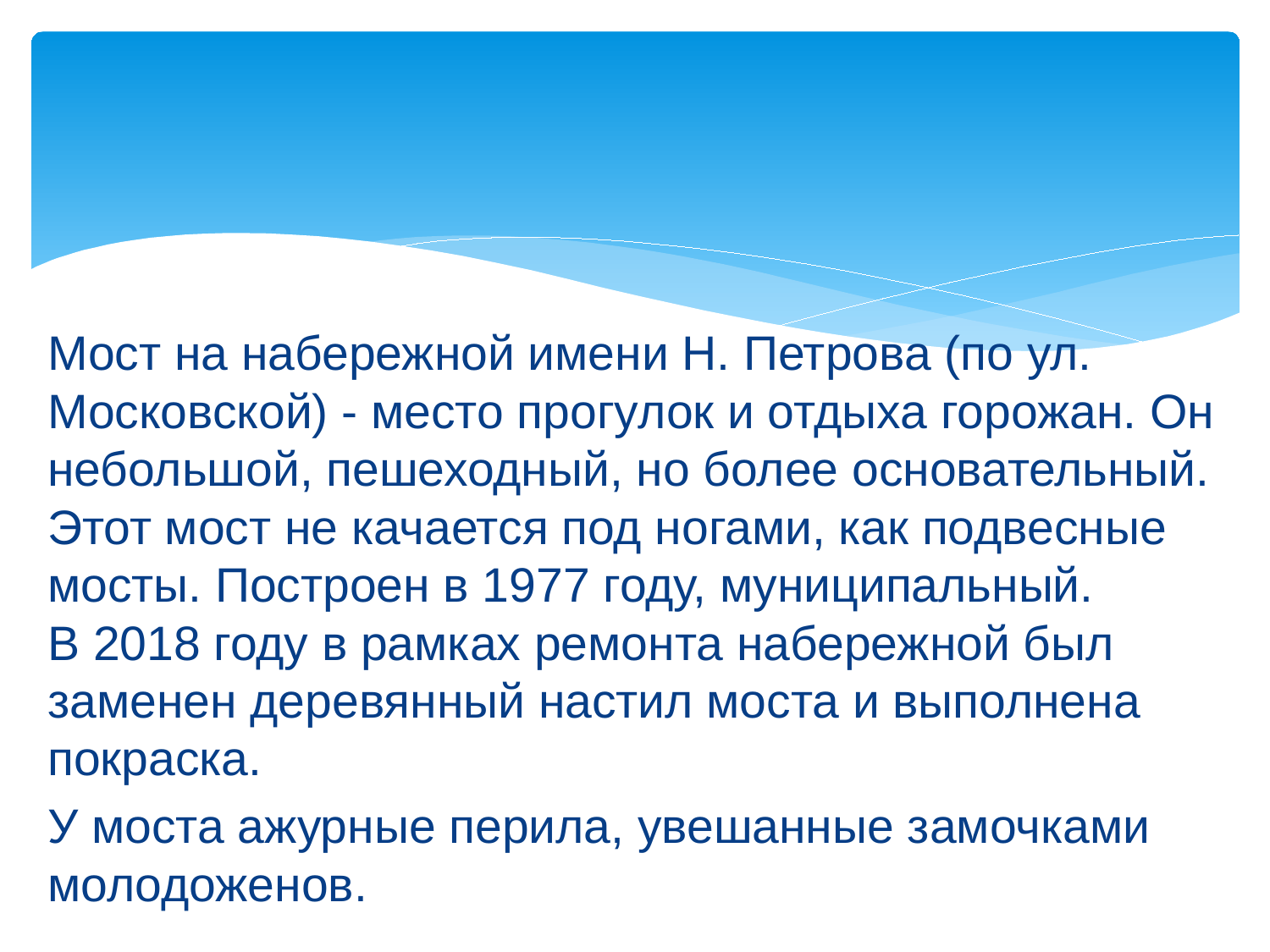

Мост на набережной имени Н. Петрова (по ул. Московской) - место прогулок и отдыха горожан. Он небольшой, пешеходный, но более основательный. Этот мост не качается под ногами, как подвесные мосты. Построен в 1977 году, муниципальный.
В 2018 году в рамках ремонта набережной был заменен деревянный настил моста и выполнена покраска.
У моста ажурные перила, увешанные замочками молодоженов.